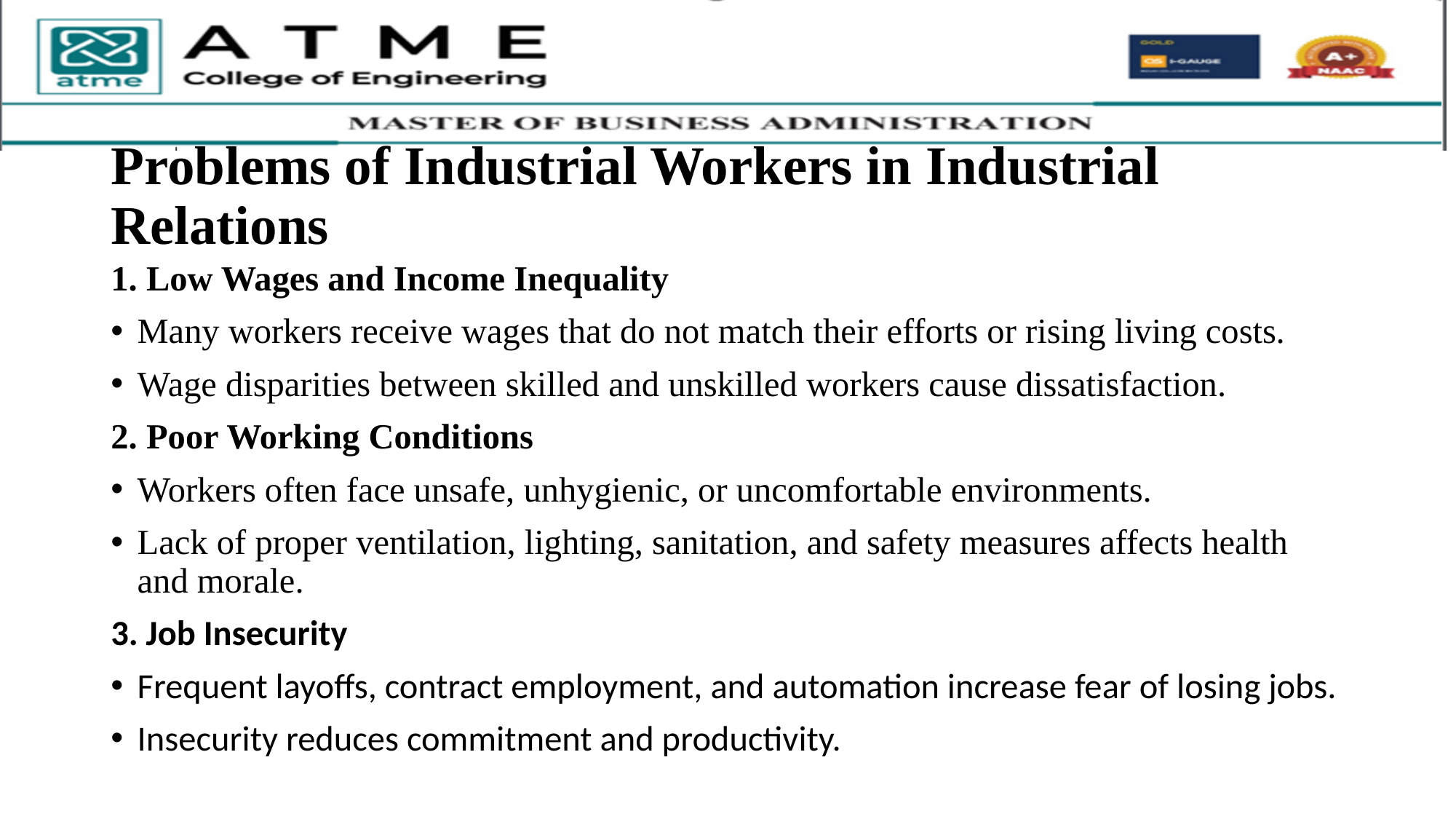

# Problems of Industrial Workers in Industrial Relations
1. Low Wages and Income Inequality
Many workers receive wages that do not match their efforts or rising living costs.
Wage disparities between skilled and unskilled workers cause dissatisfaction.
2. Poor Working Conditions
Workers often face unsafe, unhygienic, or uncomfortable environments.
Lack of proper ventilation, lighting, sanitation, and safety measures affects health and morale.
3. Job Insecurity
Frequent layoffs, contract employment, and automation increase fear of losing jobs.
Insecurity reduces commitment and productivity.